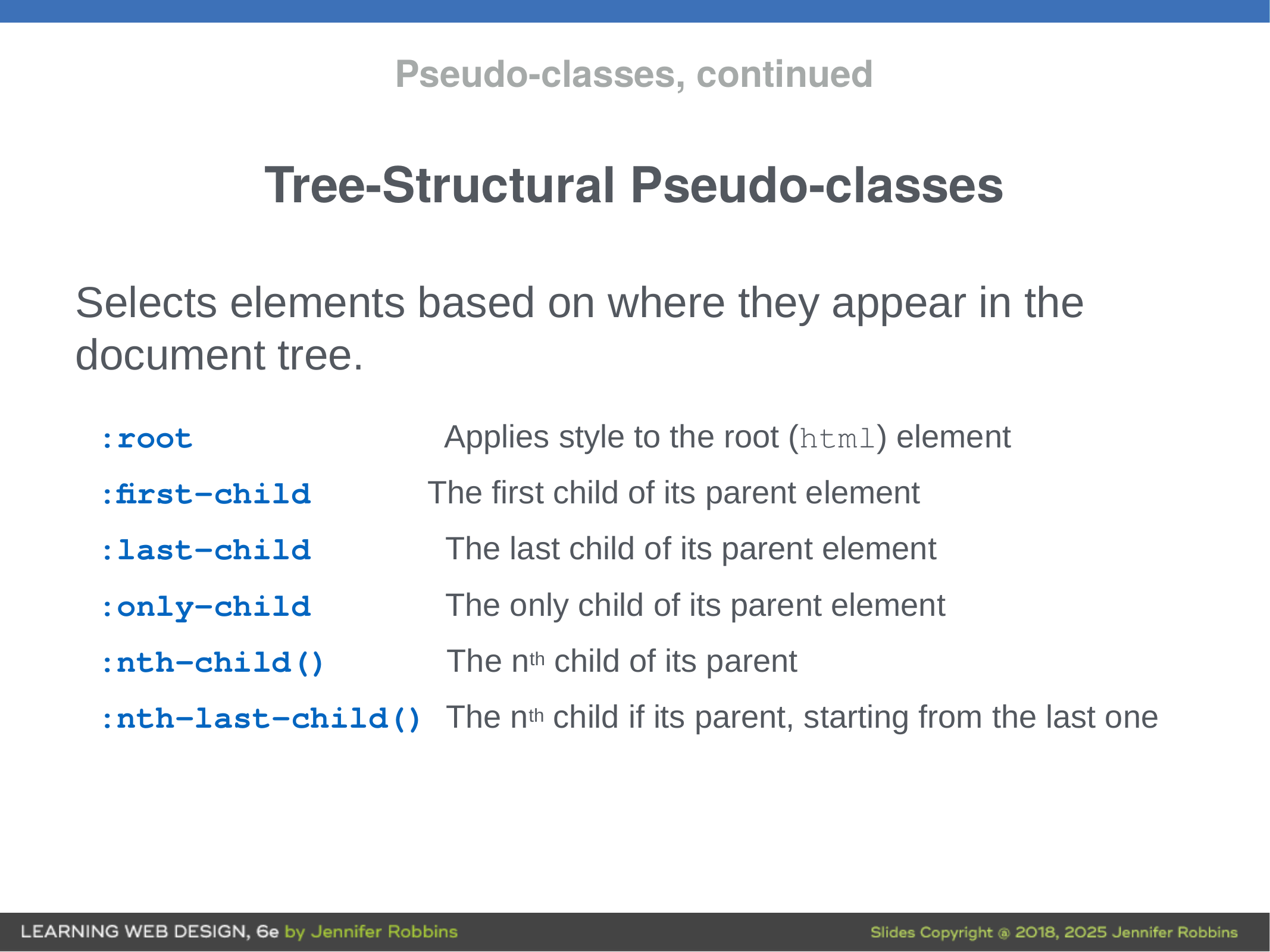

# Pseudo-classes, continued
Tree-Structural Pseudo-classes
Selects elements based on where they appear in the document tree.
:root                           Applies style to the root (html) element
:first-child            The first child of its parent element
:last-child              The last child of its parent element
:only-child              The only child of its parent element
:nth-child()            The nth child of its parent
:nth-last-child() The nth child if its parent, starting from the last one